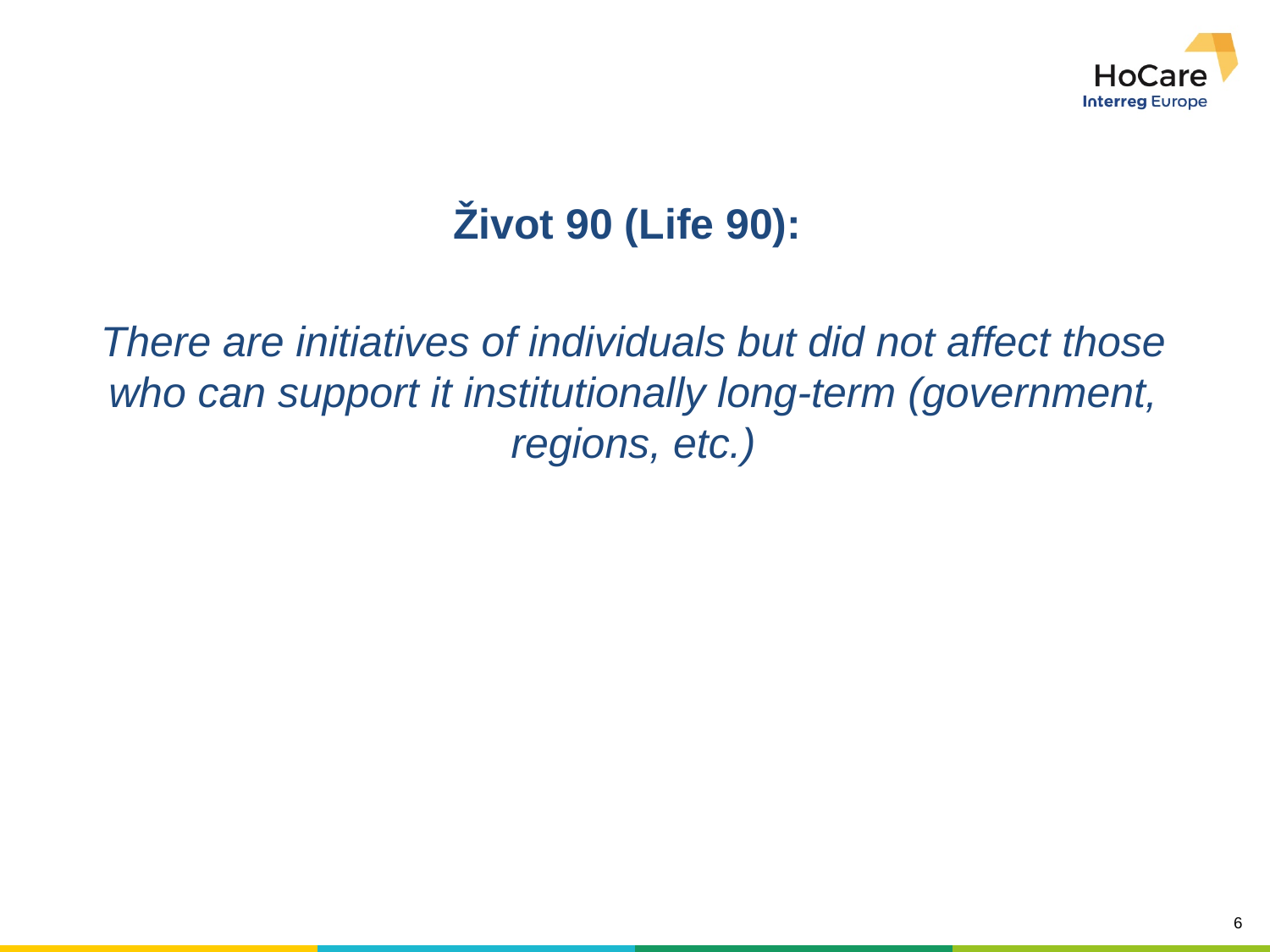

#
Život 90 (Life 90):

There are initiatives of individuals but did not affect those who can support it institutionally long-term (government, regions, etc.)